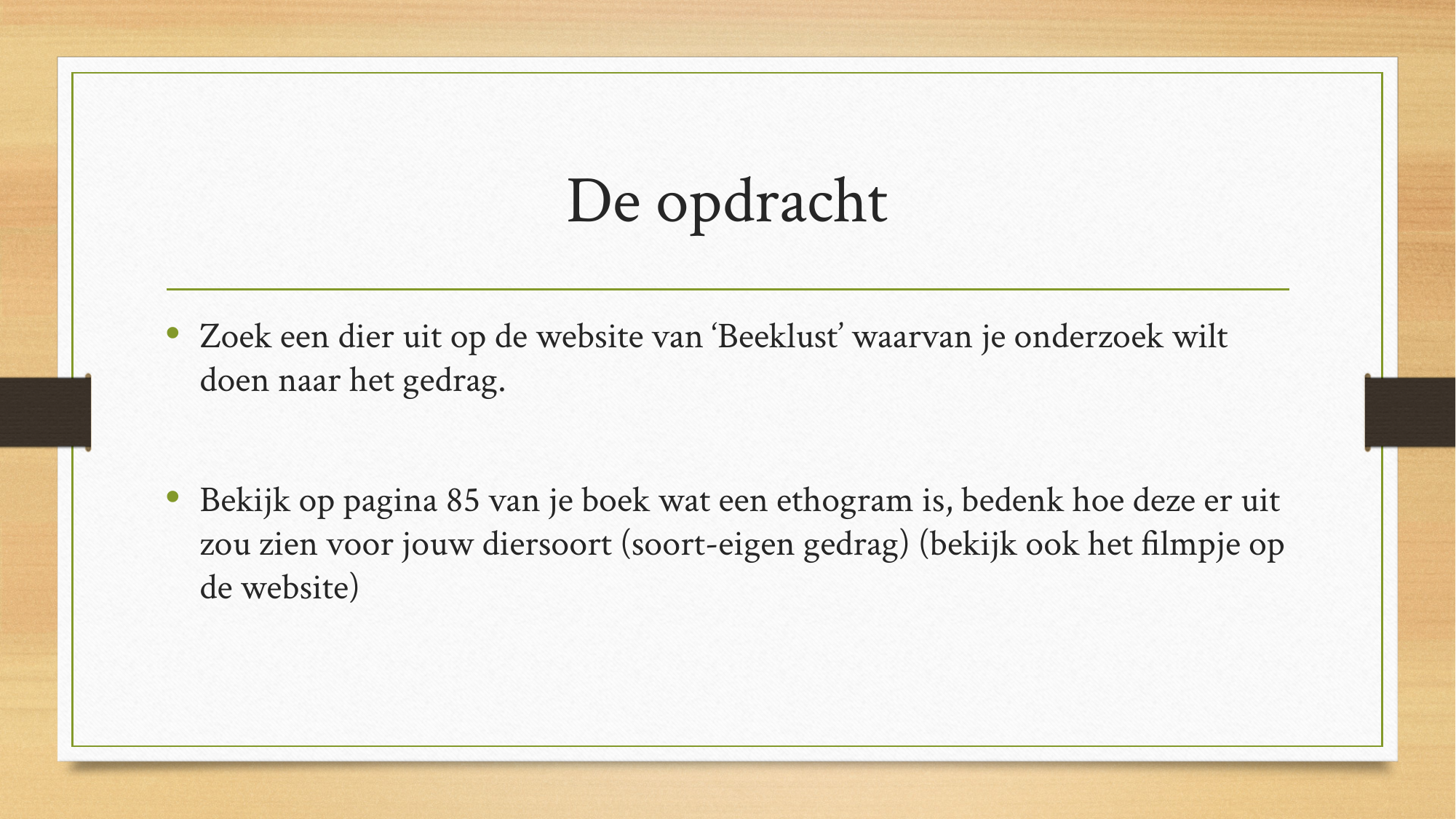

# De opdracht
Zoek een dier uit op de website van ‘Beeklust’ waarvan je onderzoek wilt doen naar het gedrag.

Bekijk op pagina 85 van je boek wat een ethogram is, bedenk hoe deze er uit zou zien voor jouw diersoort (soort-eigen gedrag) (bekijk ook het filmpje op de website)